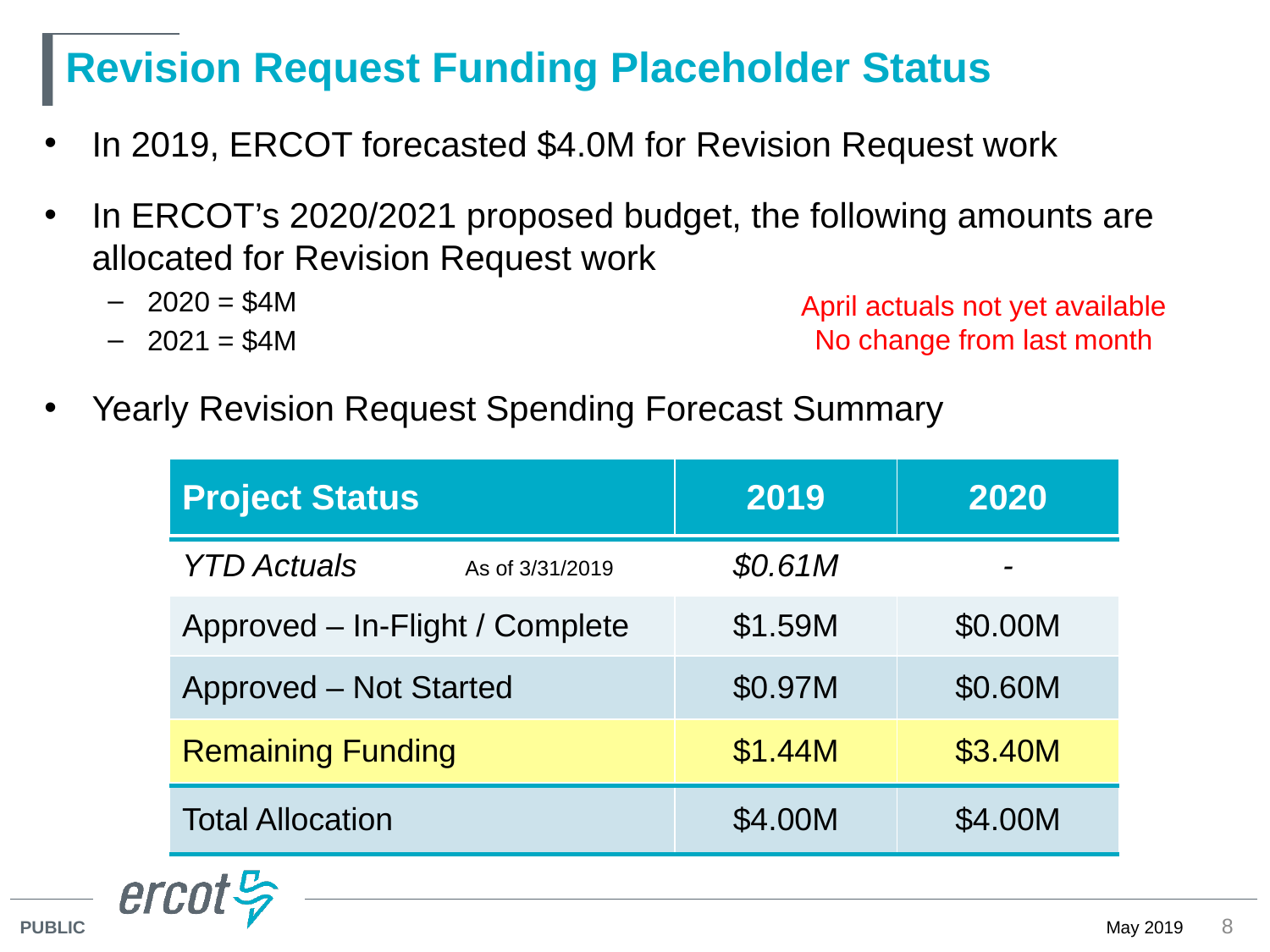

# Revision Request Funding Placeholder Status
In 2019, ERCOT forecasted $4.0M for Revision Request work

In ERCOT’s 2020/2021 proposed budget, the following amounts are allocated for Revision Request work
2020 = $4M
2021 = $4M

Yearly Revision Request Spending Forecast Summary
April actuals not yet available
No change from last month
| Project Status | 2019 | 2020 |
| --- | --- | --- |
| YTD Actuals | $0.61M | - |
| Approved – In-Flight / Complete | $1.59M | $0.00M |
| Approved – Not Started | $0.97M | $0.60M |
| Remaining Funding | $1.44M | $3.40M |
| Total Allocation | $4.00M | $4.00M |
As of 3/31/2019
8